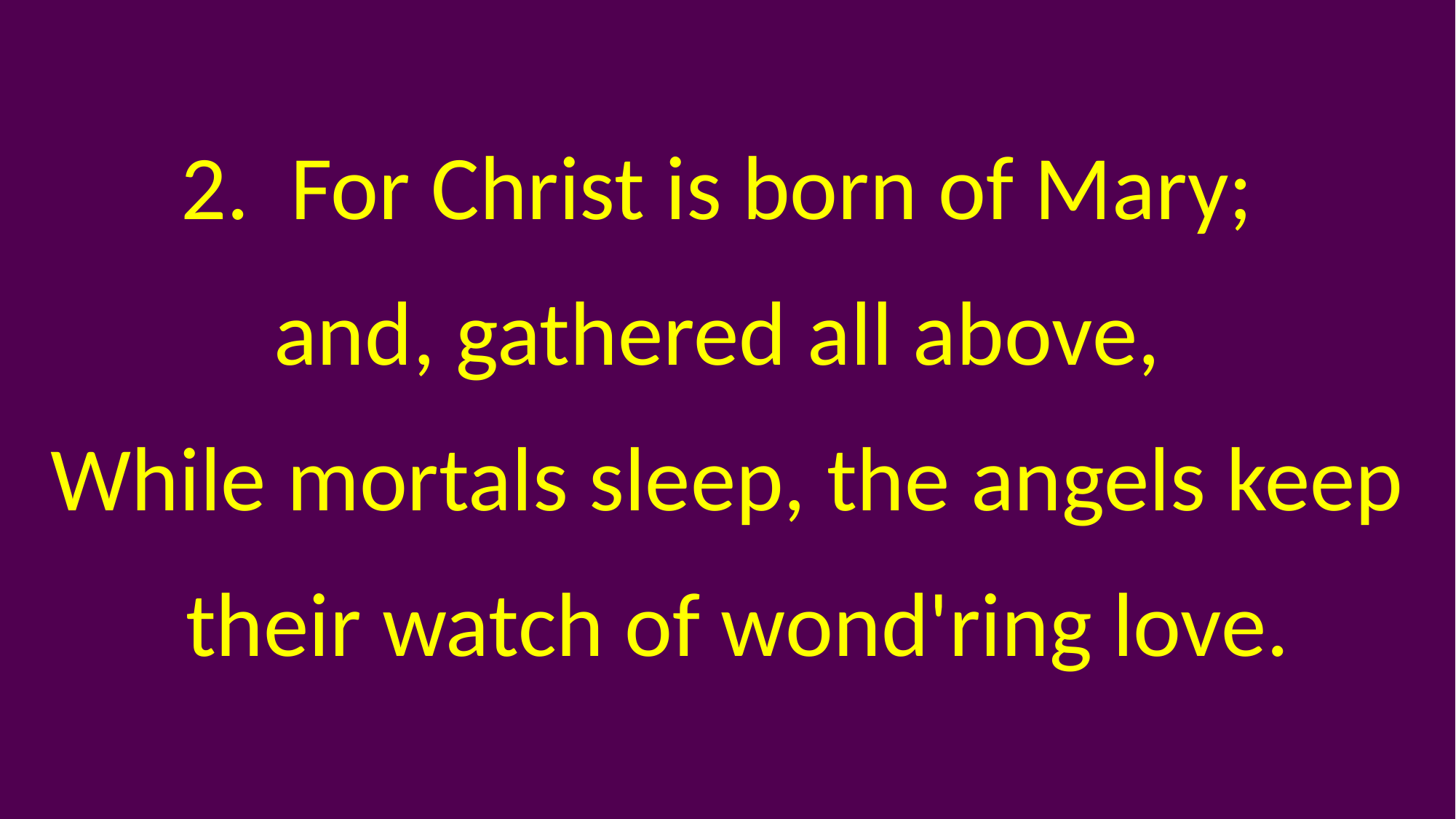

2.  For Christ is born of Mary;
and, gathered all above,
While mortals sleep, the angels keep
 their watch of wond'ring love.